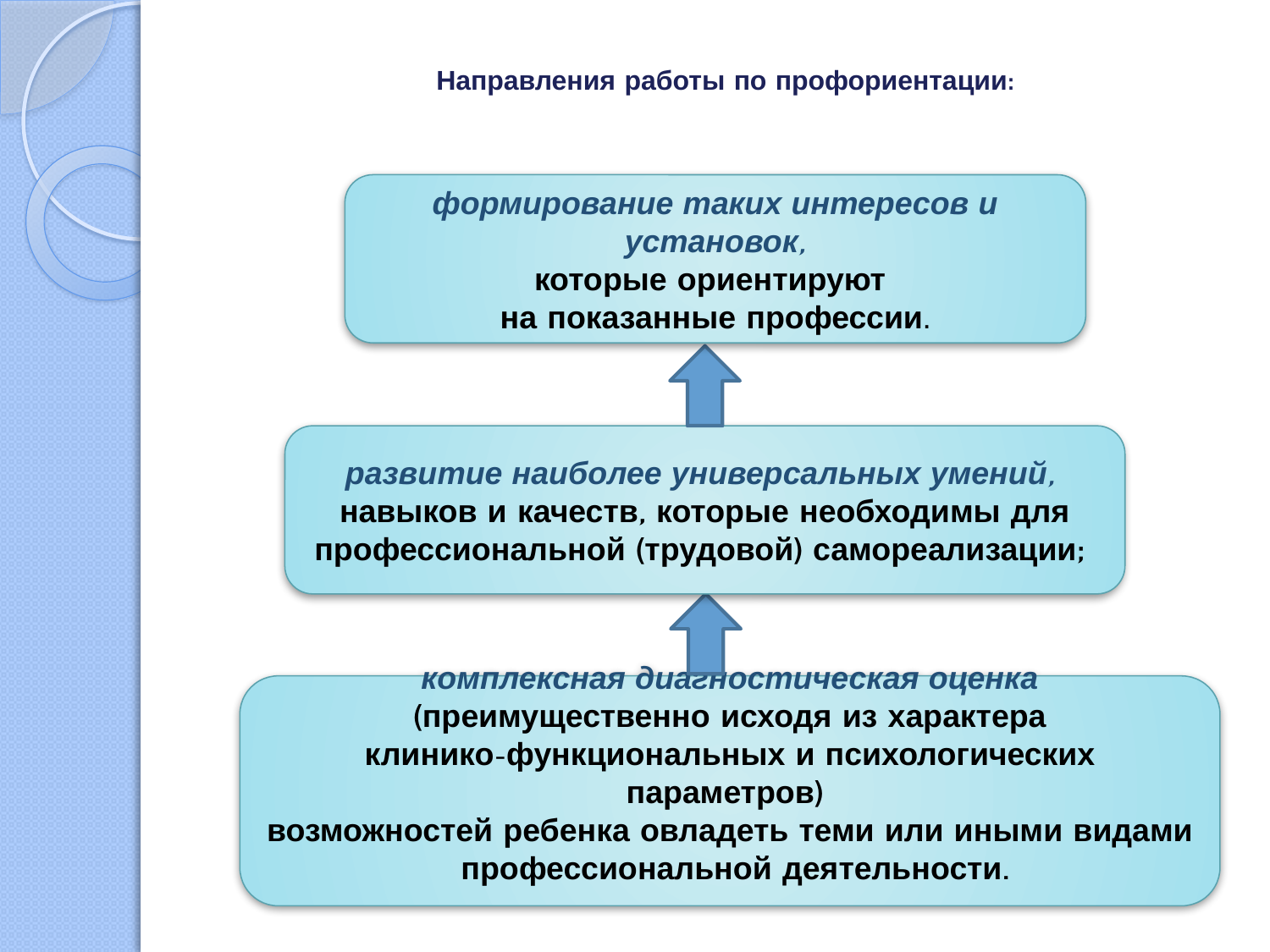

# Направления работы по профориентации:
формирование таких интересов и установок,
которые ориентируют
на показанные профессии.

развитие наиболее универсальных умений,
навыков и качеств, которые необходимы для профессиональной (трудовой) самореализации;

комплексная диагностическая оценка
 (преимущественно исходя из характера
клинико-функциональных и психологических параметров)
возможностей ребенка овладеть теми или иными видами
профессиональной деятельности.